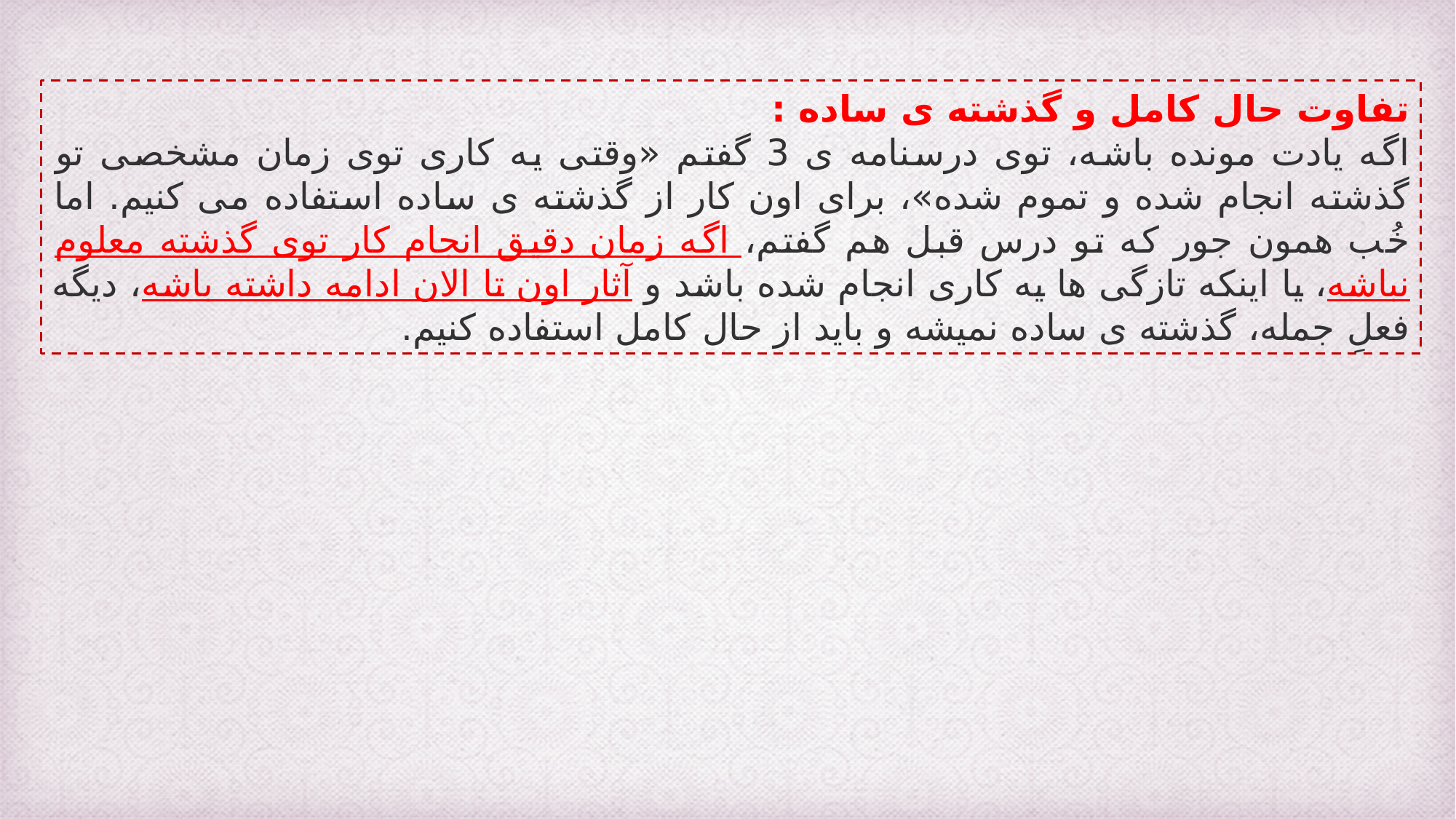

تفاوت حال کامل و گذشته ی ساده :
اگه یادت مونده باشه، توی درسنامه ی 3 گفتم «وقتی یه کاری توی زمان مشخصی تو گذشته انجام شده و تموم شده»، برای اون کار از گذشته ی ساده استفاده می کنیم. اما خُب همون جور که تو درس قبل هم گفتم، اگه زمان دقیق انجام کار توی گذشته معلوم نباشه، یا اینکه تازگی ها یه کاری انجام شده باشد و آثار اون تا الان ادامه داشته باشه، دیگه فعلِ جمله، گذشته ی ساده نمیشه و باید از حال کامل استفاده کنیم.